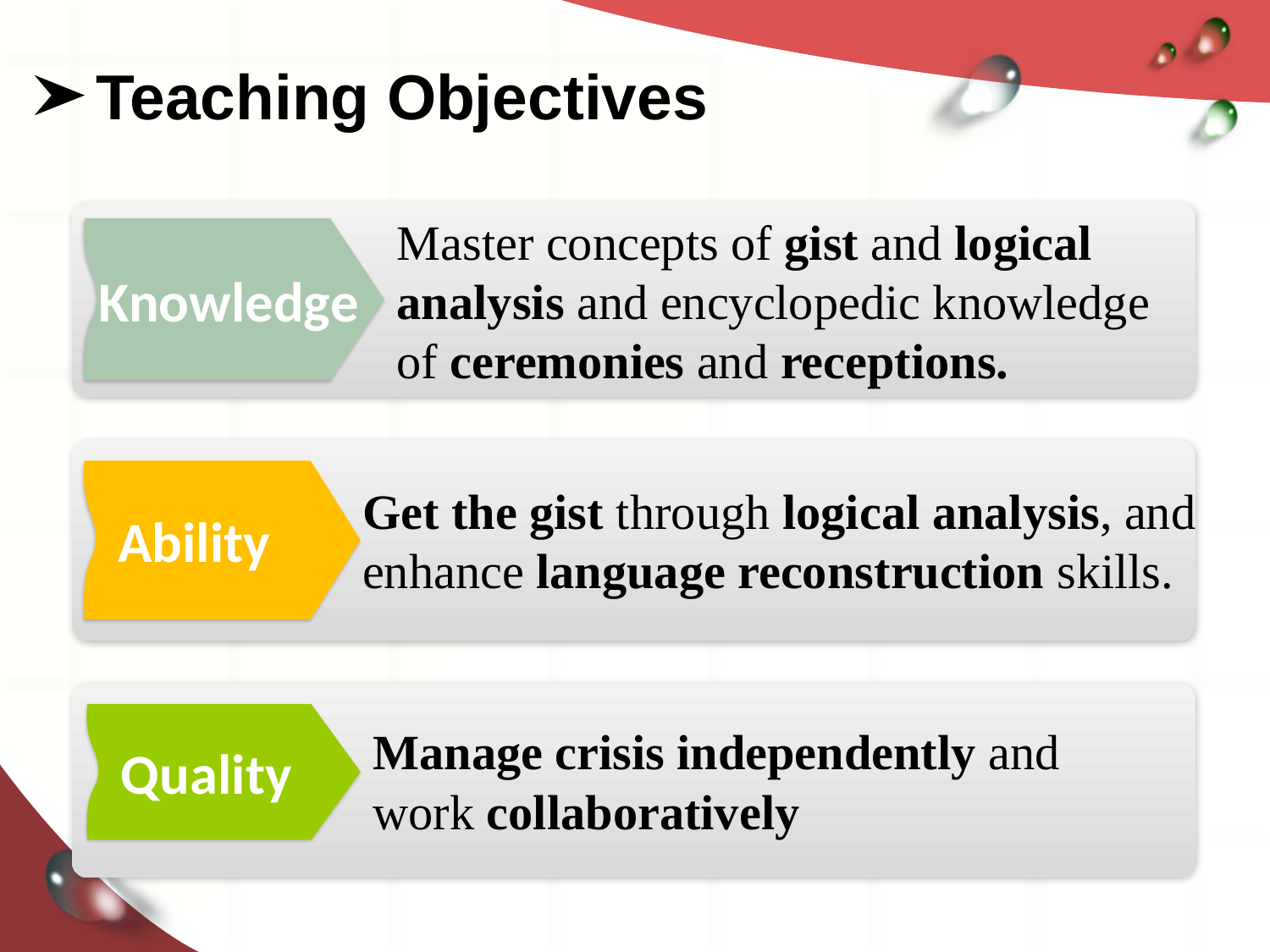

Teaching Objectives

Master concepts of gist and logical analysis and encyclopedic knowledge of ceremonies and receptions.
Knowledge

  Ability
Get the gist through logical analysis, and enhance language reconstruction skills.

  Quality
Manage crisis independently and work collaboratively